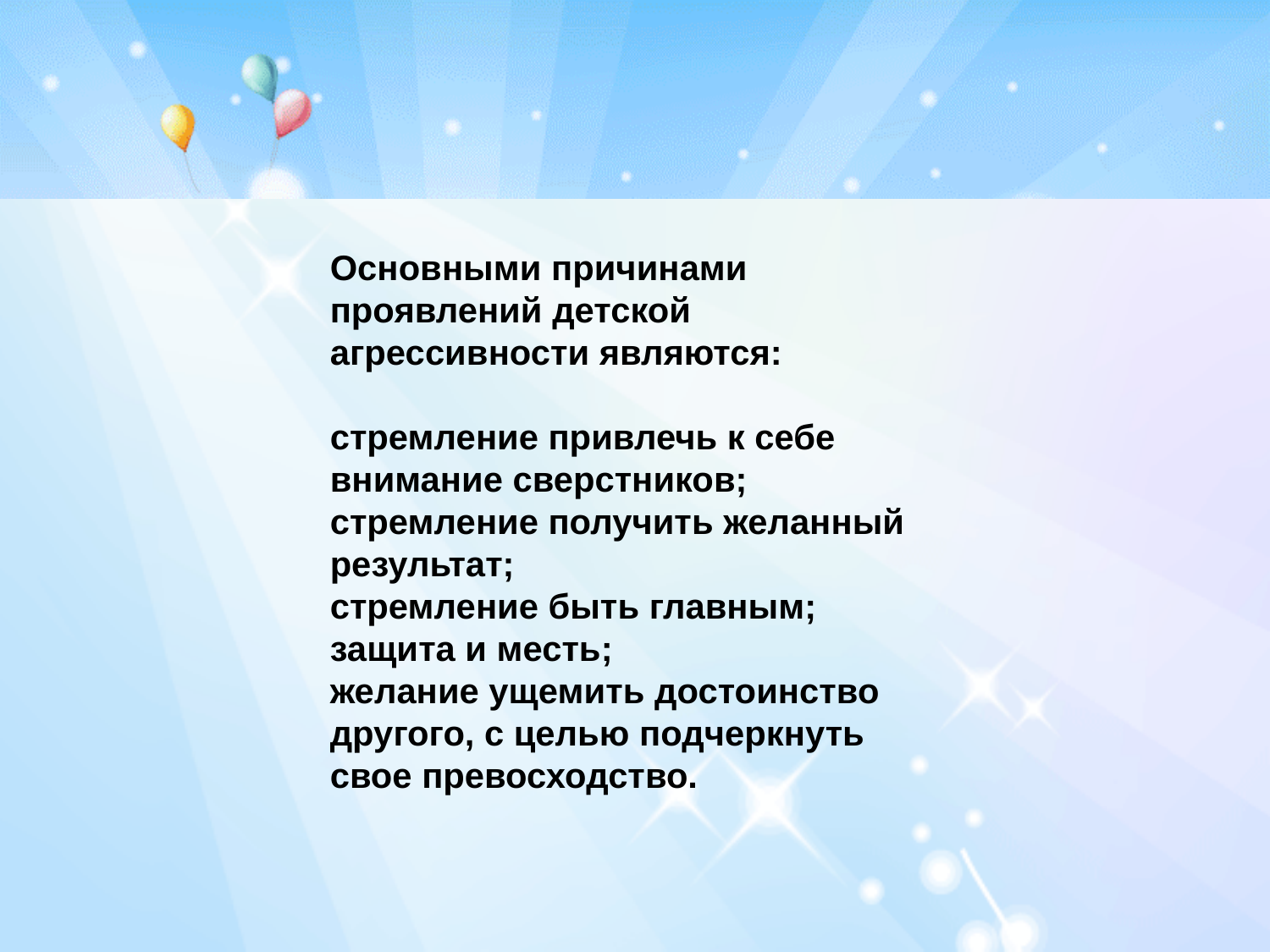

Основными причинами проявлений детской агрессивности являются:

стремление привлечь к себе внимание сверстников;
стремление получить желанный результат;
стремление быть главным;
защита и месть;
желание ущемить достоинство другого, с целью подчеркнуть свое превосходство.